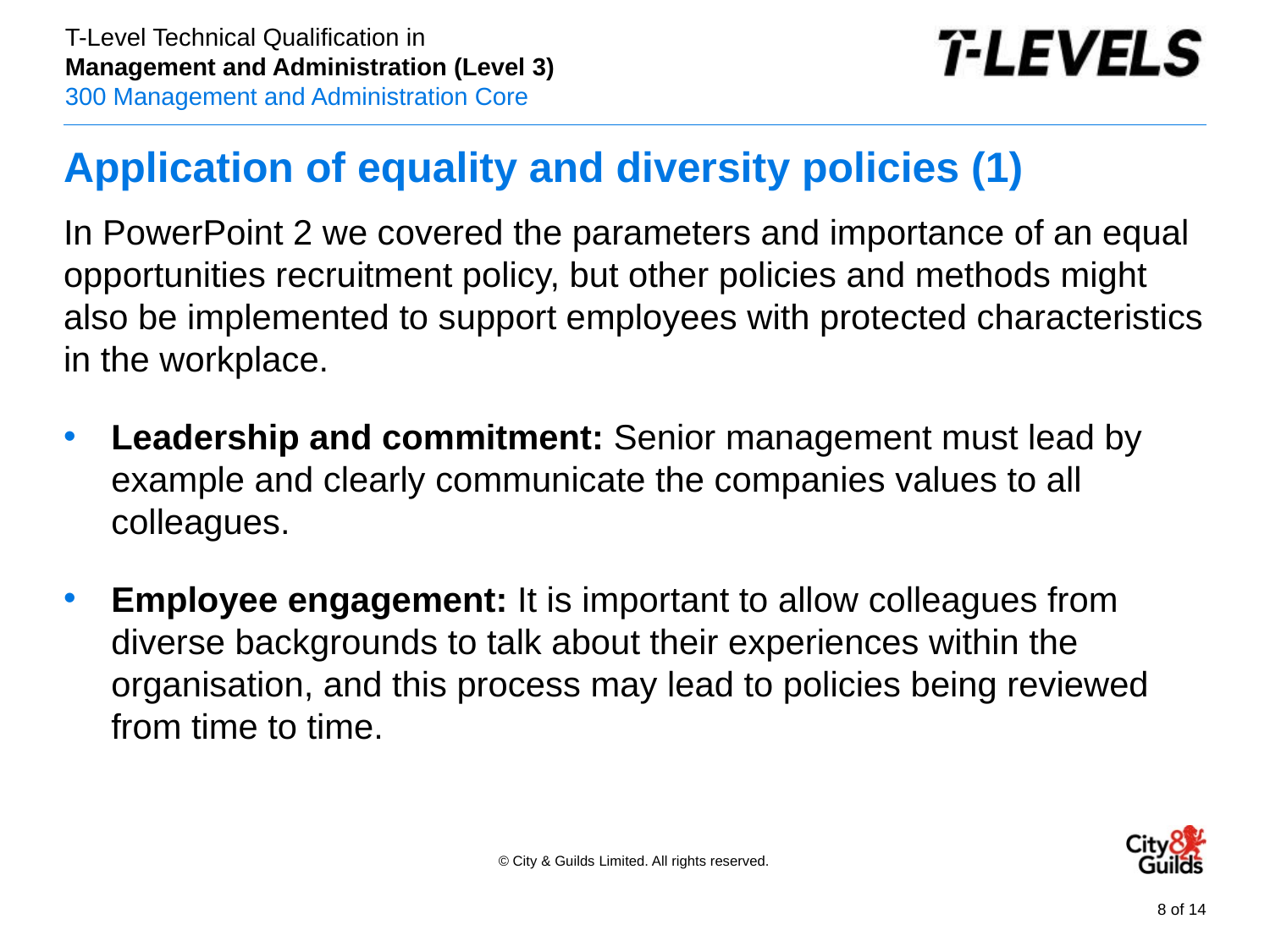

# Application of equality and diversity policies (1)
In PowerPoint 2 we covered the parameters and importance of an equal opportunities recruitment policy, but other policies and methods might also be implemented to support employees with protected characteristics in the workplace.
Leadership and commitment: Senior management must lead by example and clearly communicate the companies values to all colleagues.
Employee engagement: It is important to allow colleagues from diverse backgrounds to talk about their experiences within the organisation, and this process may lead to policies being reviewed from time to time.